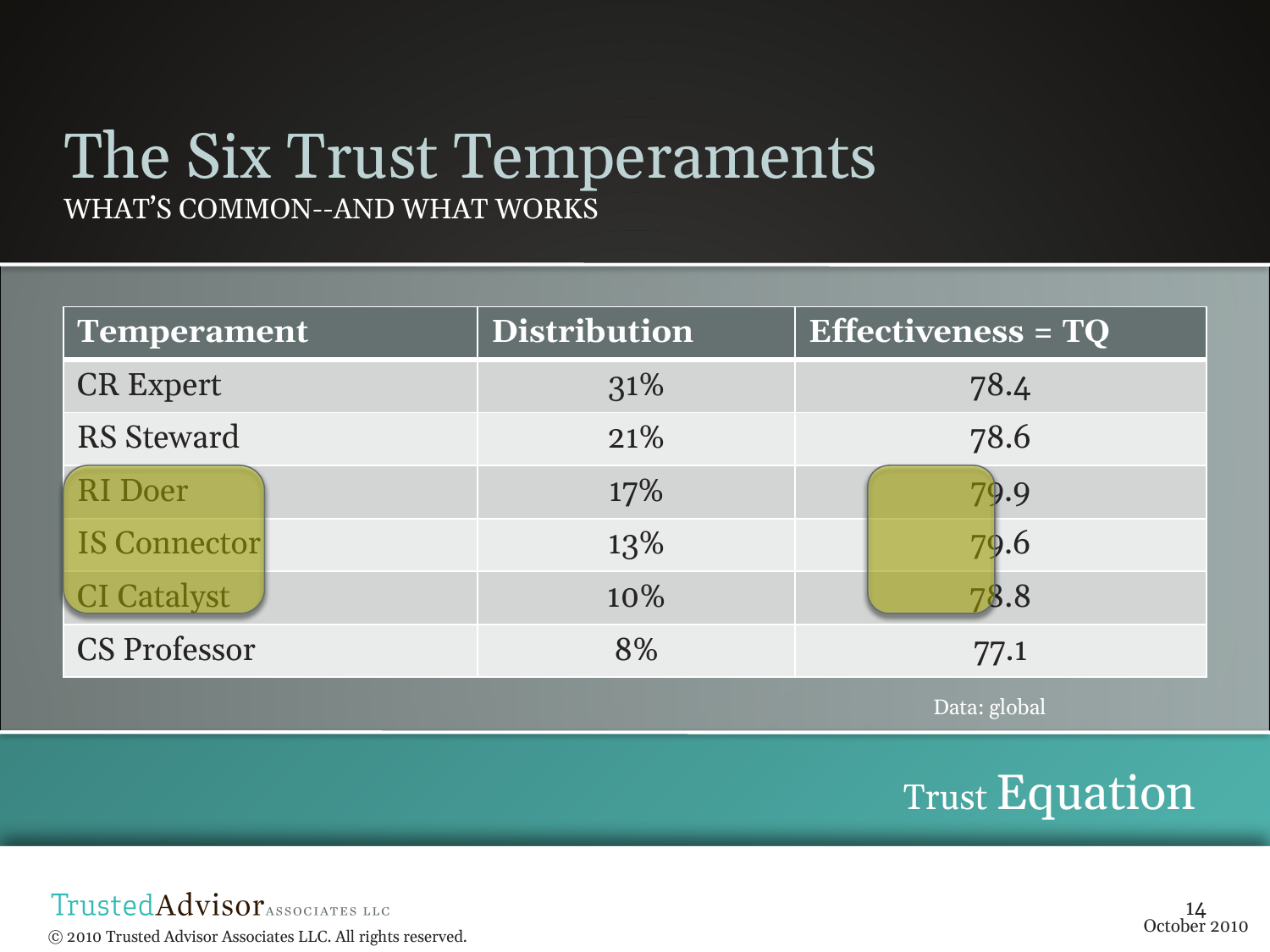

# The Six Trust Temperaments
What’s common--and what works
| Temperament | Distribution | Effectiveness = TQ |
| --- | --- | --- |
| CR Expert | 31% | 78.4 |
| RS Steward | 21% | 78.6 |
| RI Doer | 17% | 79.9 |
| IS Connector | 13% | 79.6 |
| CI Catalyst | 10% | 78.8 |
| CS Professor | 8% | 77.1 |

Data: global